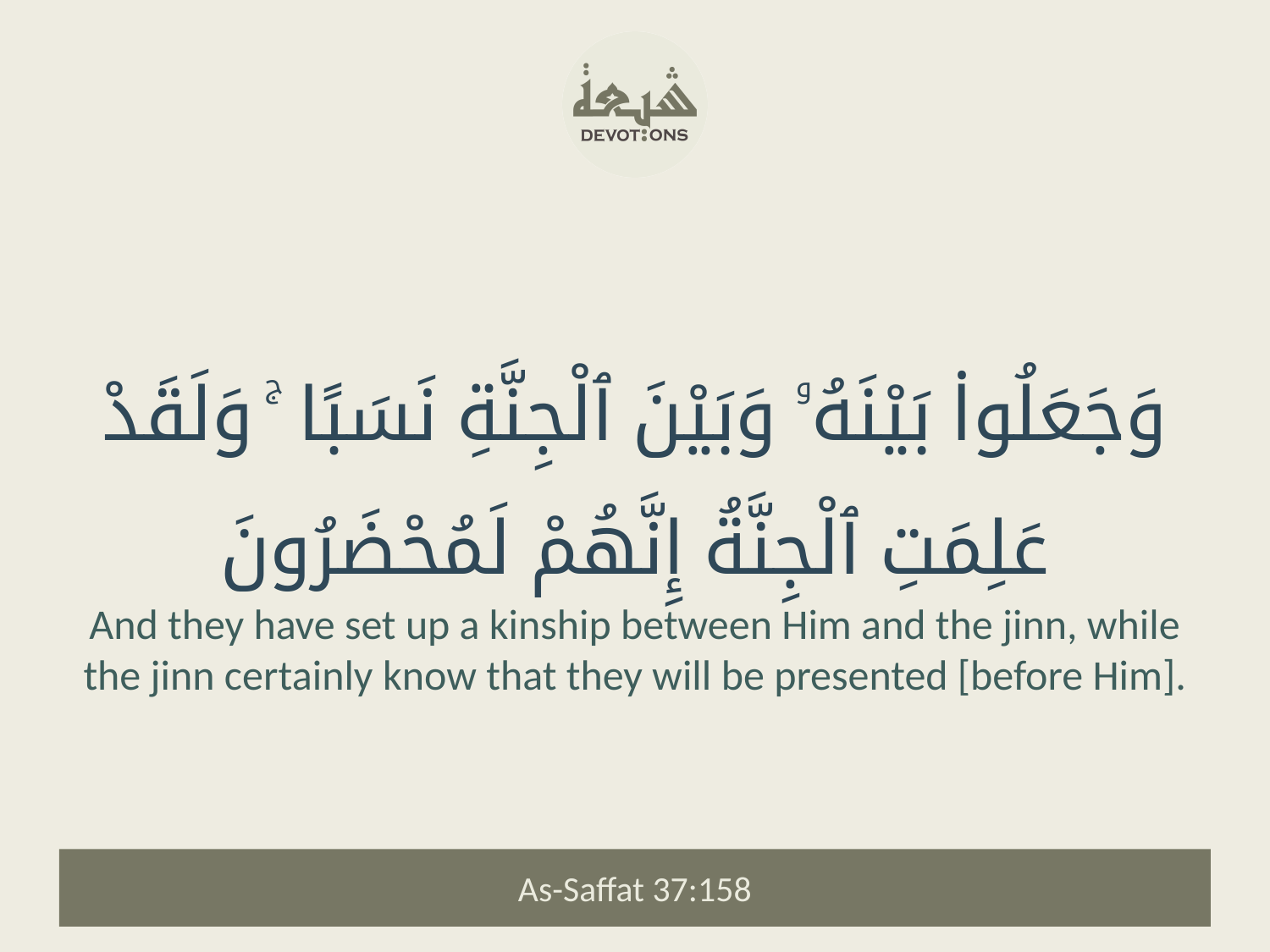

وَجَعَلُوا۟ بَيْنَهُۥ وَبَيْنَ ٱلْجِنَّةِ نَسَبًا ۚ وَلَقَدْ عَلِمَتِ ٱلْجِنَّةُ إِنَّهُمْ لَمُحْضَرُونَ
And they have set up a kinship between Him and the jinn, while the jinn certainly know that they will be presented [before Him].
As-Saffat 37:158